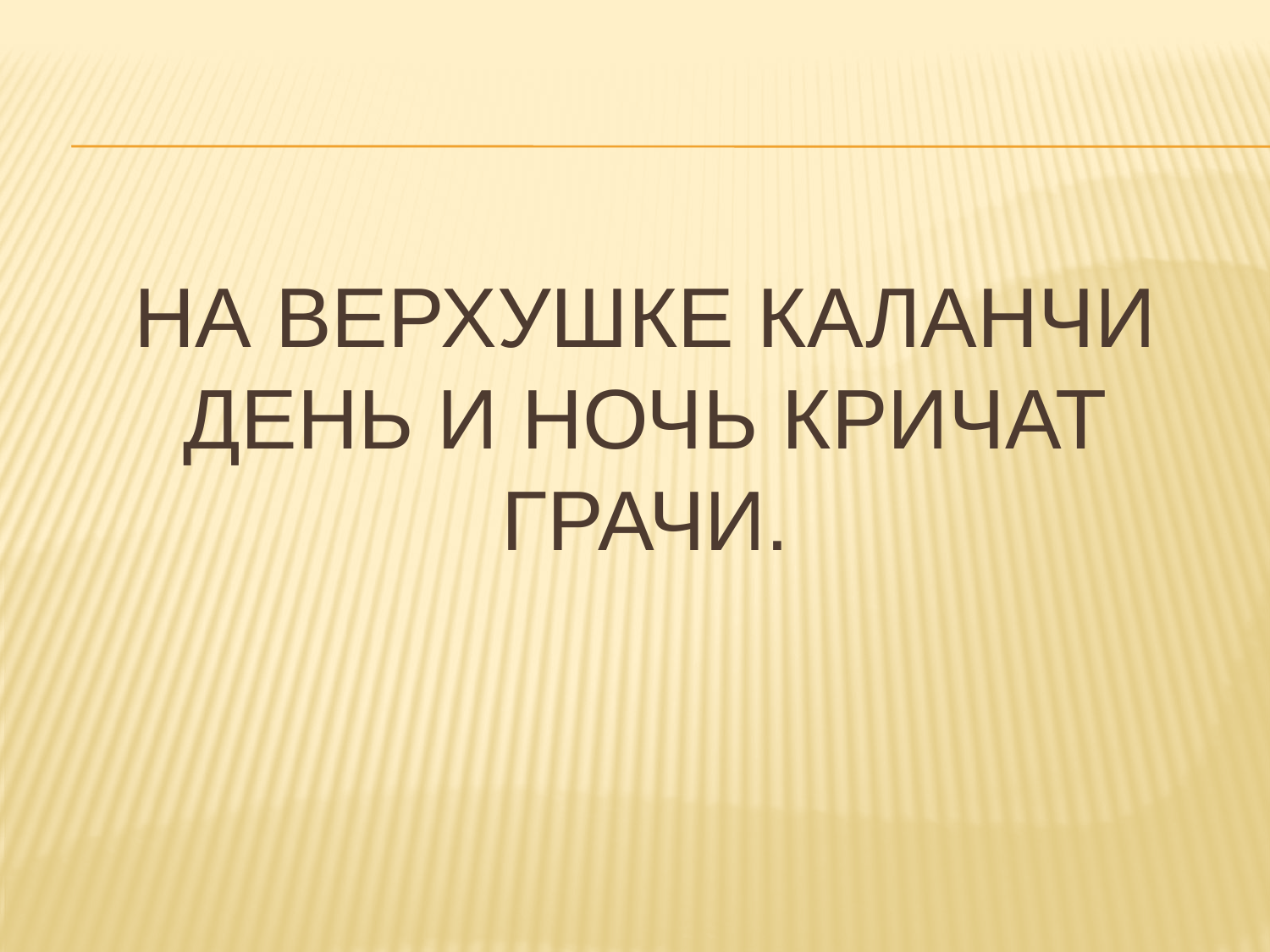

# На верхушке каланчи День и ночь кричат грачи.